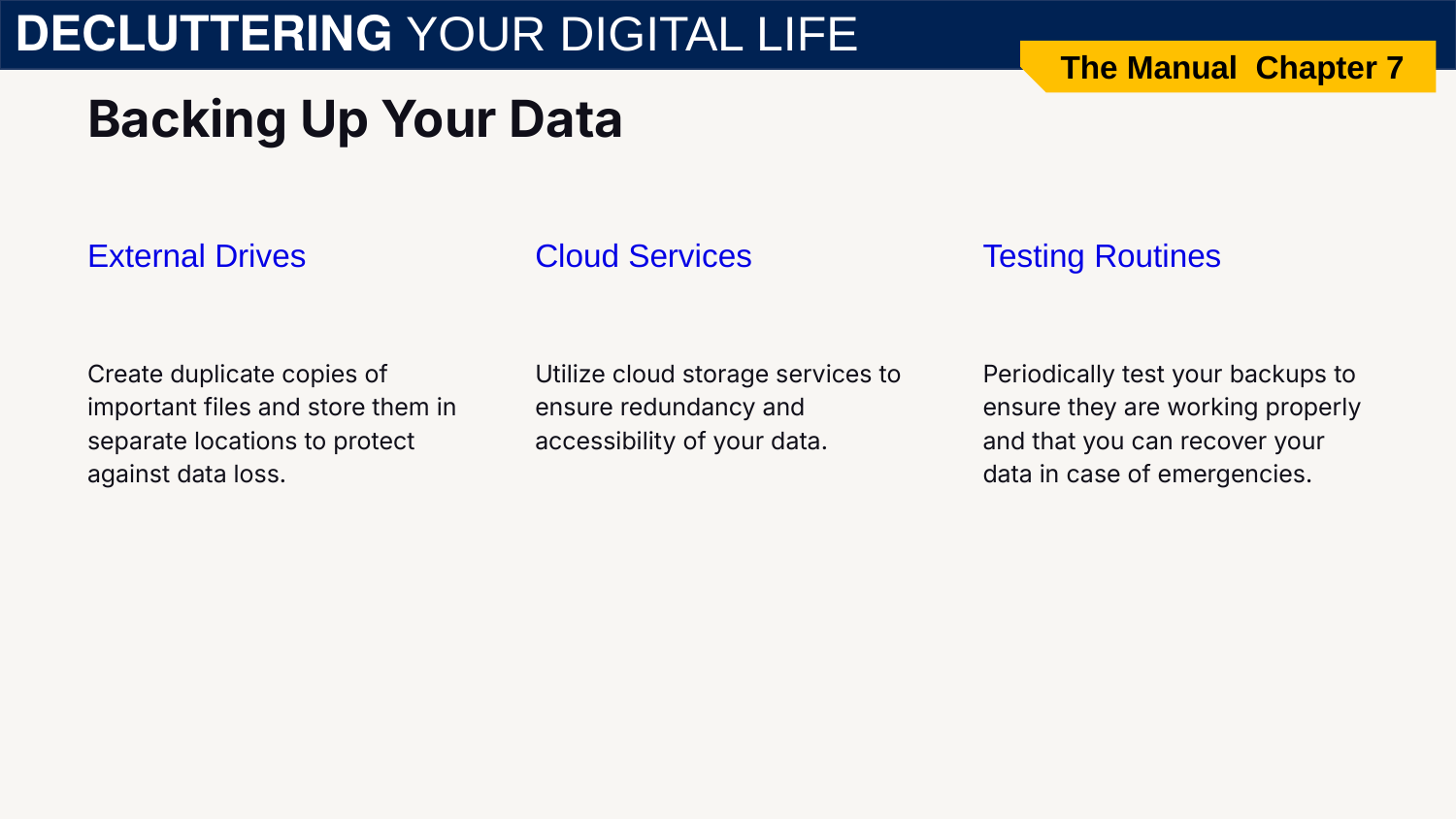

DECLUTTERING YOUR DIGITAL LIFE
The Manual  Chapter 7

# Backing Up Your Data
External Drives
Cloud Services
Testing Routines
Create duplicate copies of important files and store them in separate locations to protect against data loss.
Utilize cloud storage services to ensure redundancy and accessibility of your data.
Periodically test your backups to ensure they are working properly and that you can recover your data in case of emergencies.